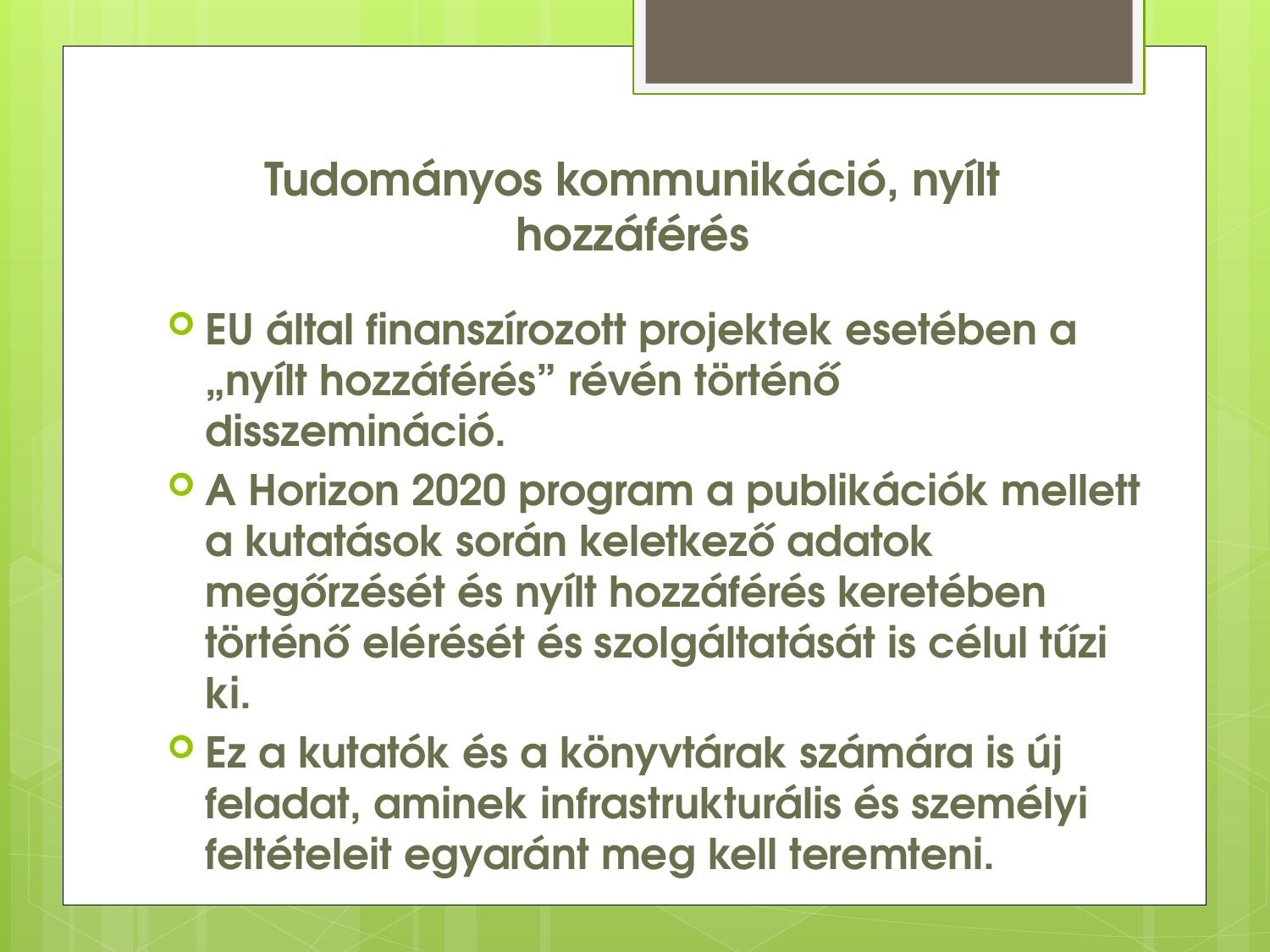

# Tudományos kommunikáció, nyílt hozzáférés
EU által finanszírozott projektek esetében a „nyílt hozzáférés” révén történő disszemináció.
A Horizon 2020 program a publikációk mellett a kutatások során keletkező adatok megőrzését és nyílt hozzáférés keretében történő elérését és szolgáltatását is célul tűzi ki.
Ez a kutatók és a könyvtárak számára is új feladat, aminek infrastrukturális és személyi feltételeit egyaránt meg kell teremteni.